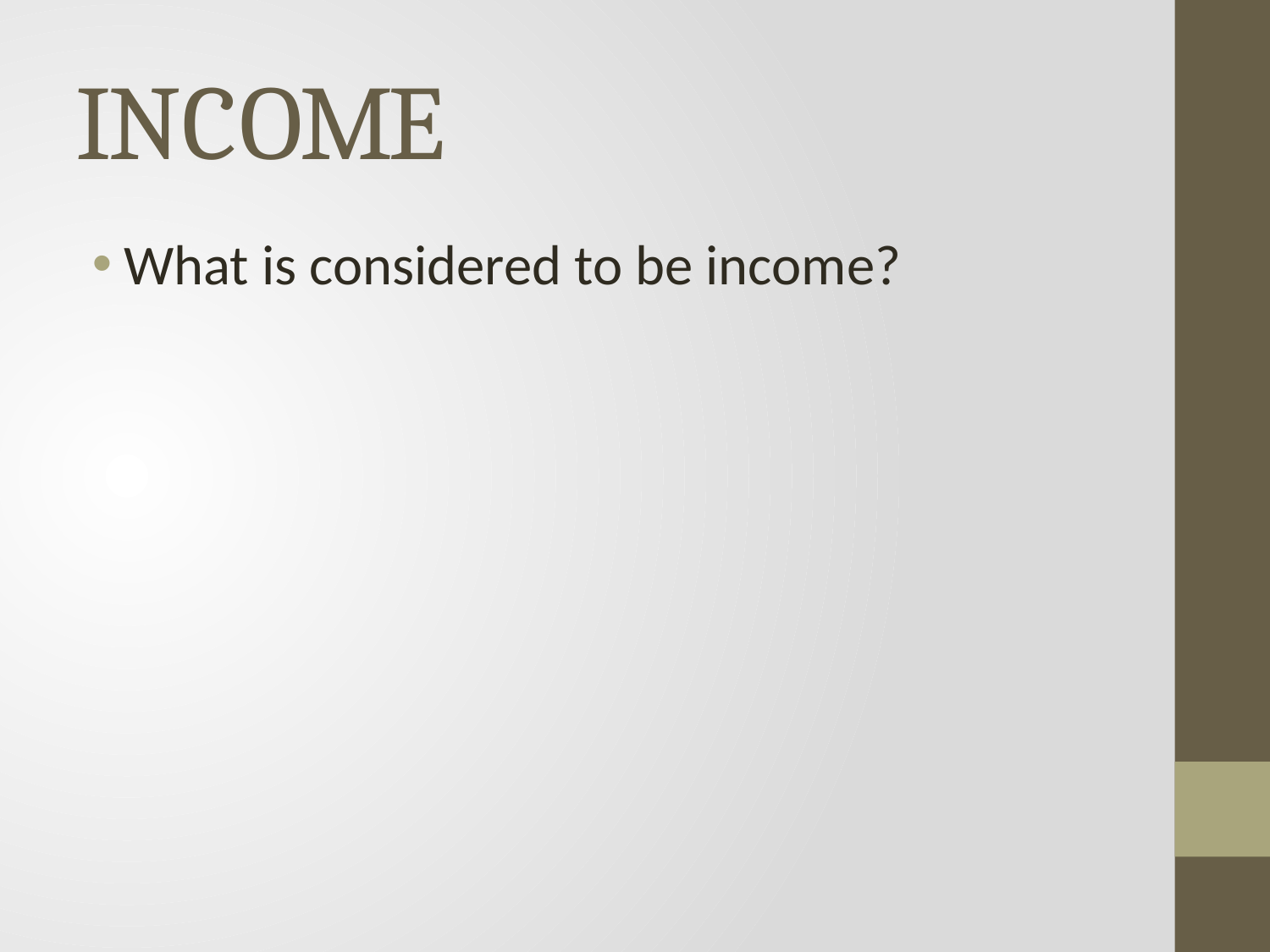

# INCOME
What is considered to be income?